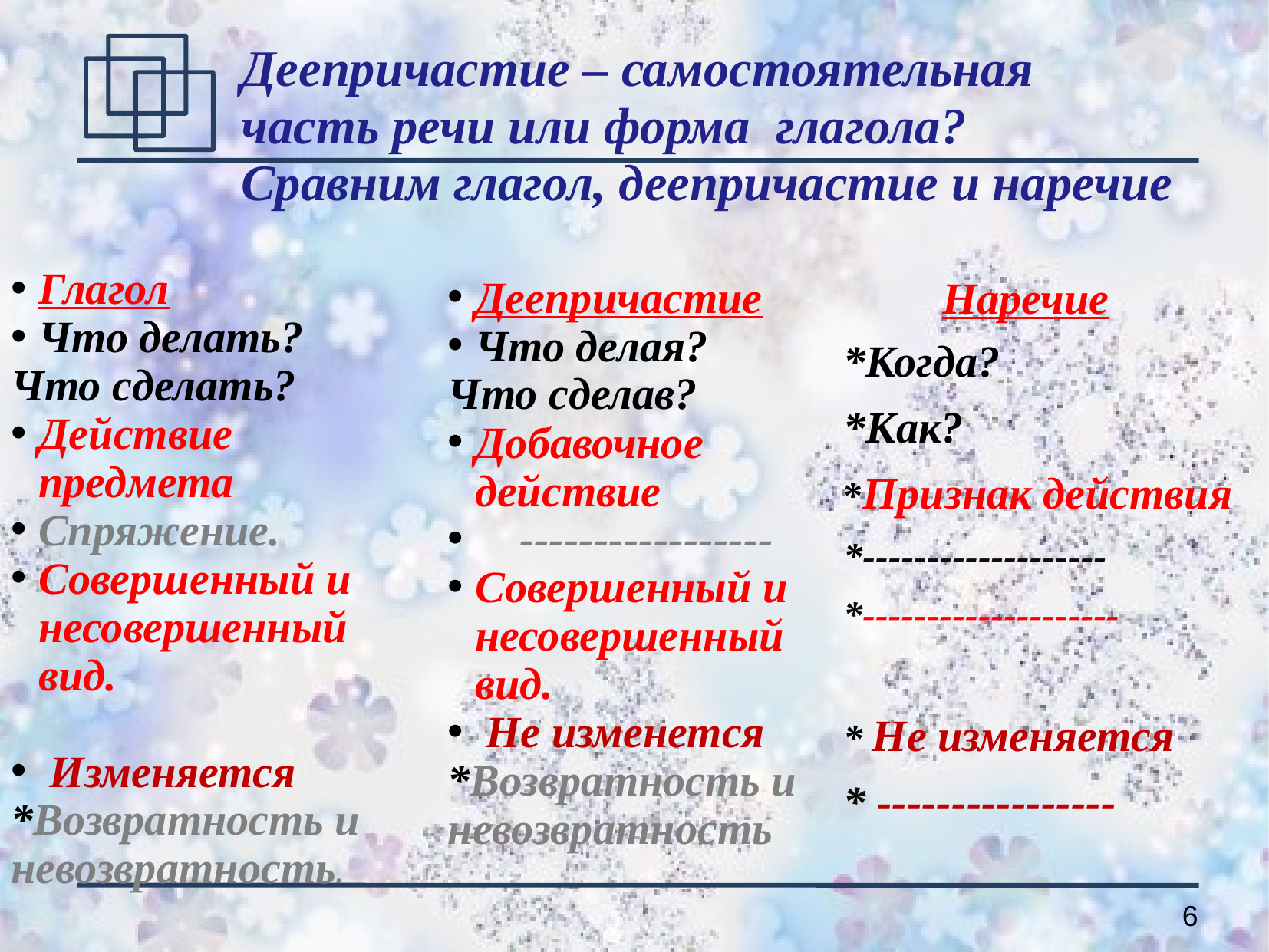

#
Деепричастие – самостоятельная часть речи или форма  глагола?
Сравним глагол, деепричастие и наречие
Глагол
Что делать?
Что сделать?
Действие предмета
Спряжение.
Совершенный и несовершенный вид.

 Изменяется
*Возвратность и невозвратность.
Деепричастие
Что делая?
Что сделав?
Добавочное действие
    -----------------
Совершенный и несовершенный вид.
 Не изменется
*Возвратность и невозвратность
Наречие
*Когда?
*Как?
*Признак действия
*-------------------
*--------------------

* Не изменяется
* ----------------